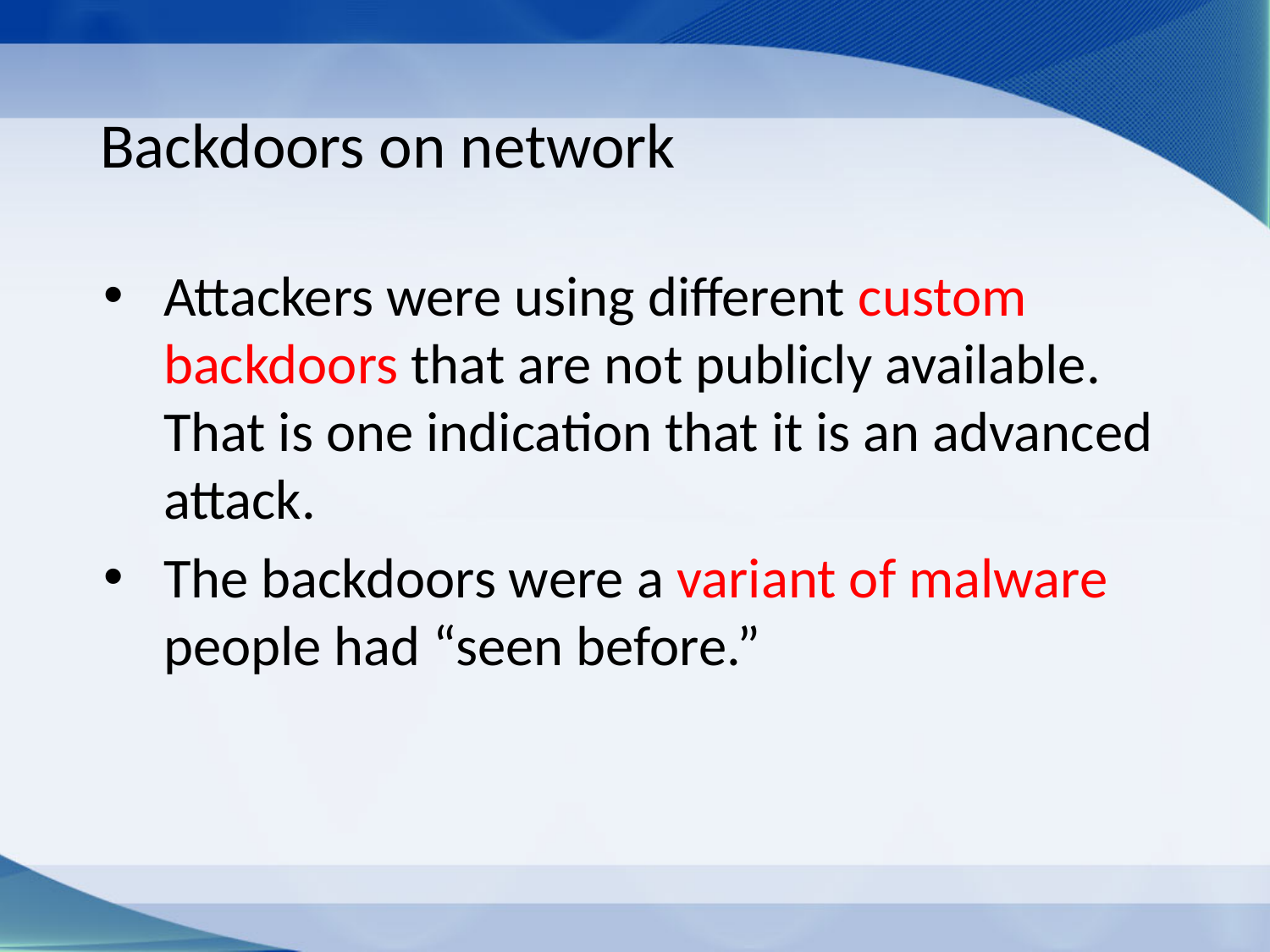

# Backdoors on network
Attackers were using different custom backdoors that are not publicly available. That is one indication that it is an advanced attack.
The backdoors were a variant of malware people had “seen before.”